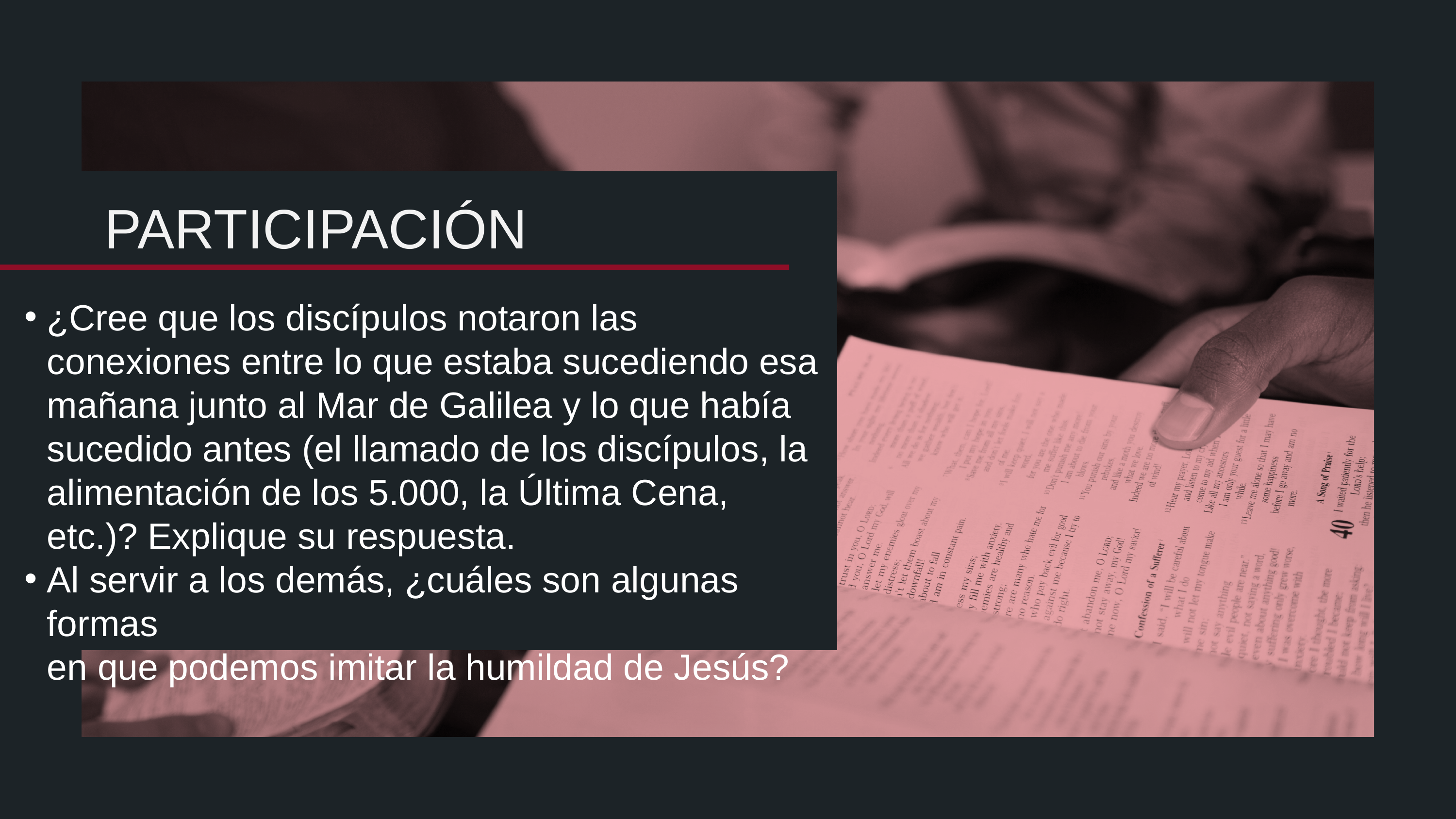

¿Cree que los discípulos notaron las conexiones entre lo que estaba sucediendo esa mañana junto al Mar de Galilea y lo que había sucedido antes (el llamado de los discípulos, la alimentación de los 5.000, la Última Cena, etc.)? Explique su respuesta.
Al servir a los demás, ¿cuáles son algunas formas
en que podemos imitar la humildad de Jesús?